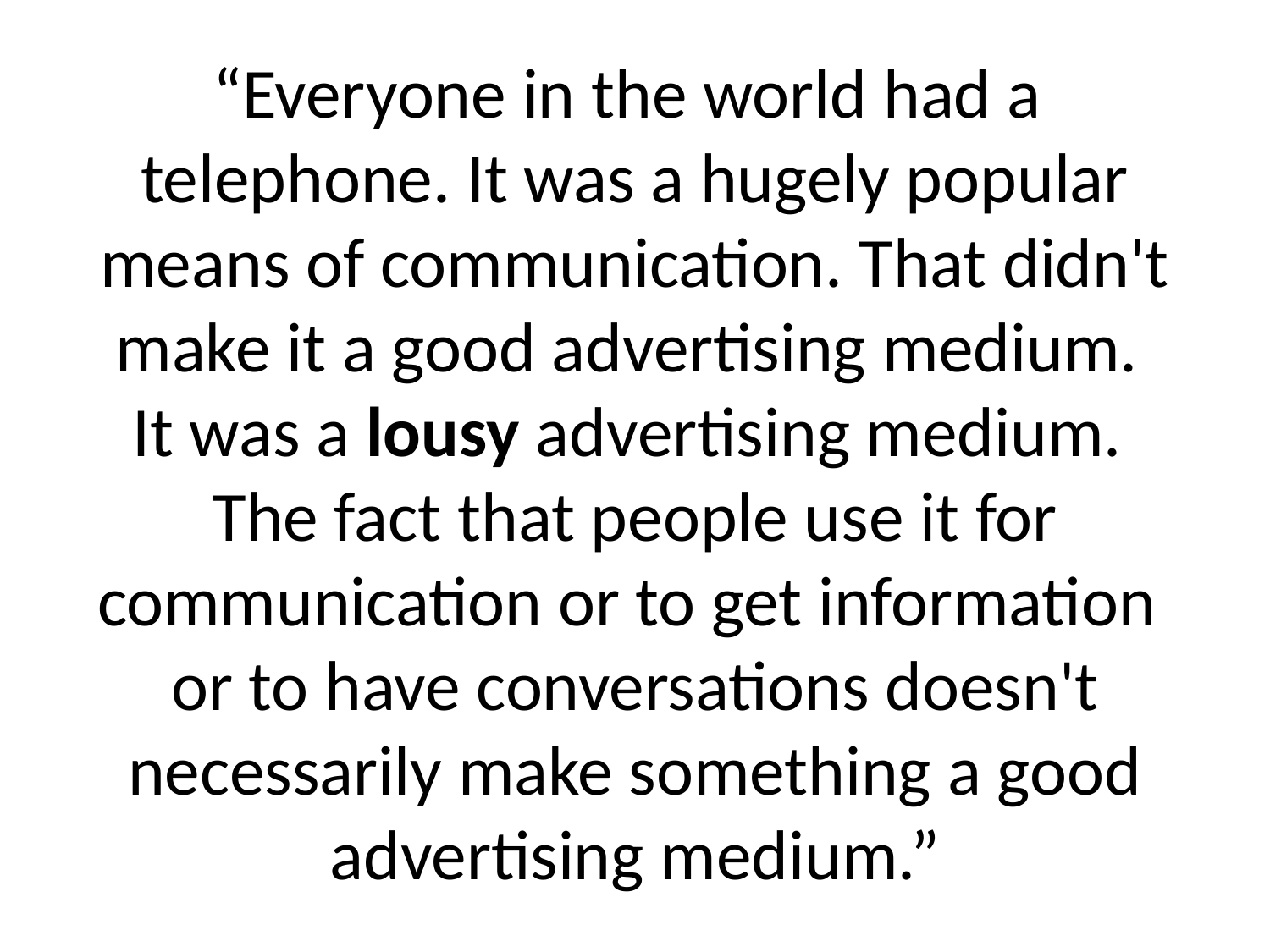

“Everyone in the world had a
telephone. It was a hugely popular means of communication. That didn't make it a good advertising medium.
It was a lousy advertising medium.
The fact that people use it for communication or to get information
or to have conversations doesn't necessarily make something a good advertising medium.”